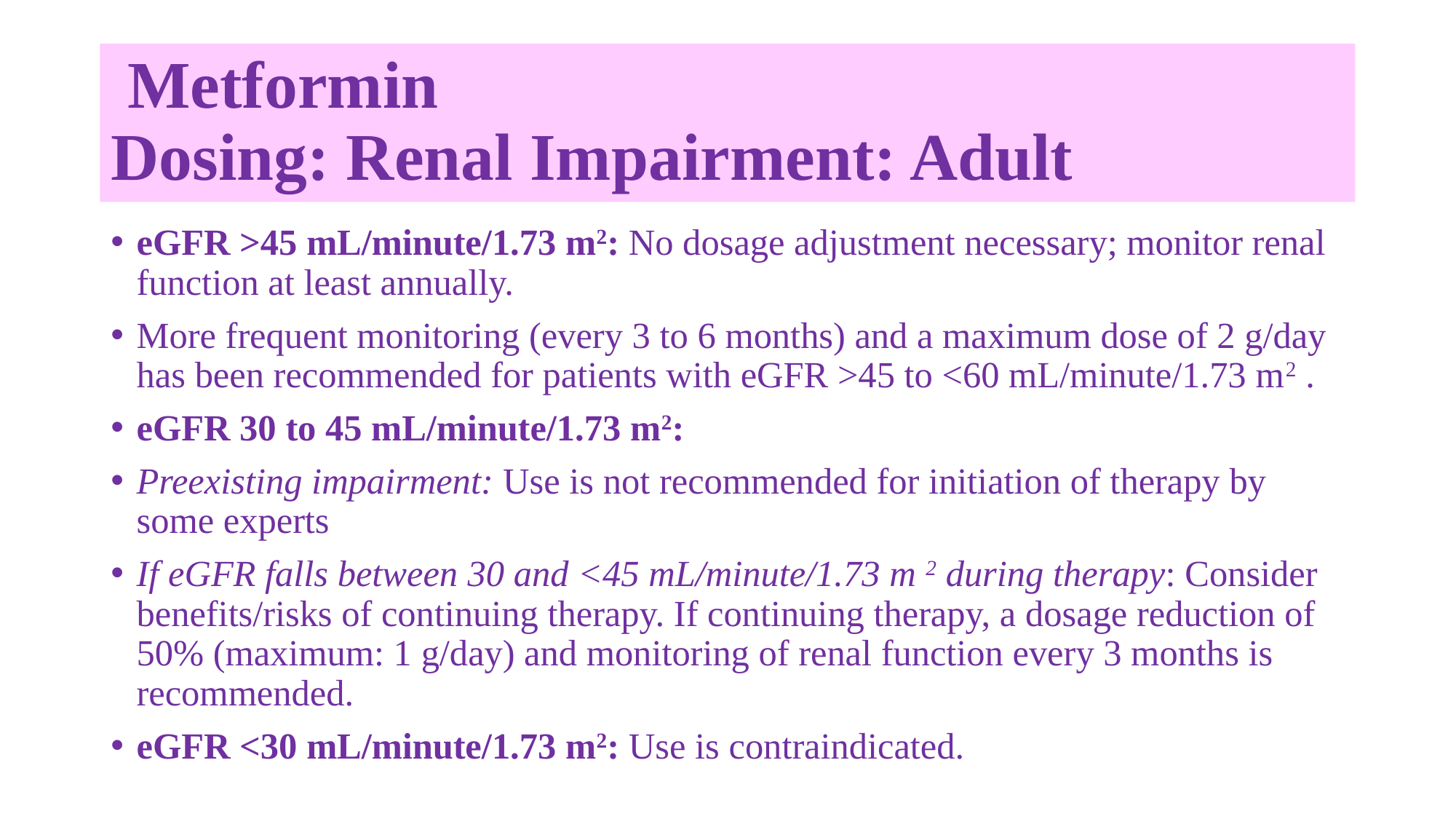

# Metformin Dosing: Renal Impairment: Adult
eGFR >45 mL/minute/1.73 m2: No dosage adjustment necessary; monitor renal function at least annually.
More frequent monitoring (every 3 to 6 months) and a maximum dose of 2 g/day has been recommended for patients with eGFR >45 to <60 mL/minute/1.73 m2 .
eGFR 30 to 45 mL/minute/1.73 m2:
Preexisting impairment: Use is not recommended for initiation of therapy by some experts
If eGFR falls between 30 and <45 mL/minute/1.73 m 2 during therapy: Consider benefits/risks of continuing therapy. If continuing therapy, a dosage reduction of 50% (maximum: 1 g/day) and monitoring of renal function every 3 months is recommended.
eGFR <30 mL/minute/1.73 m2: Use is contraindicated.